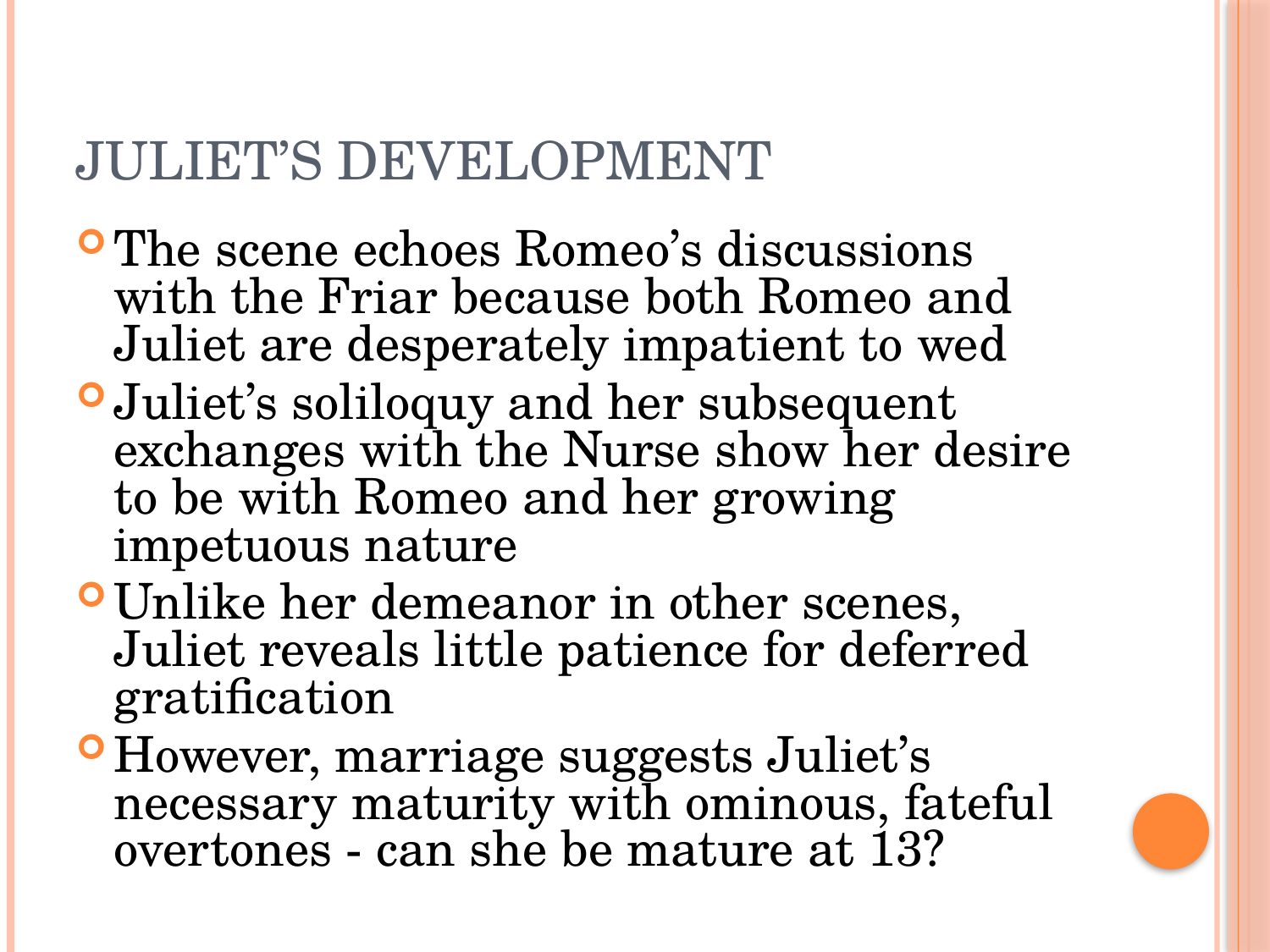

# Juliet’s Development
The scene echoes Romeo’s discussions with the Friar because both Romeo and Juliet are desperately impatient to wed
Juliet’s soliloquy and her subsequent exchanges with the Nurse show her desire to be with Romeo and her growing impetuous nature
Unlike her demeanor in other scenes, Juliet reveals little patience for deferred gratification
However, marriage suggests Juliet’s necessary maturity with ominous, fateful overtones - can she be mature at 13?